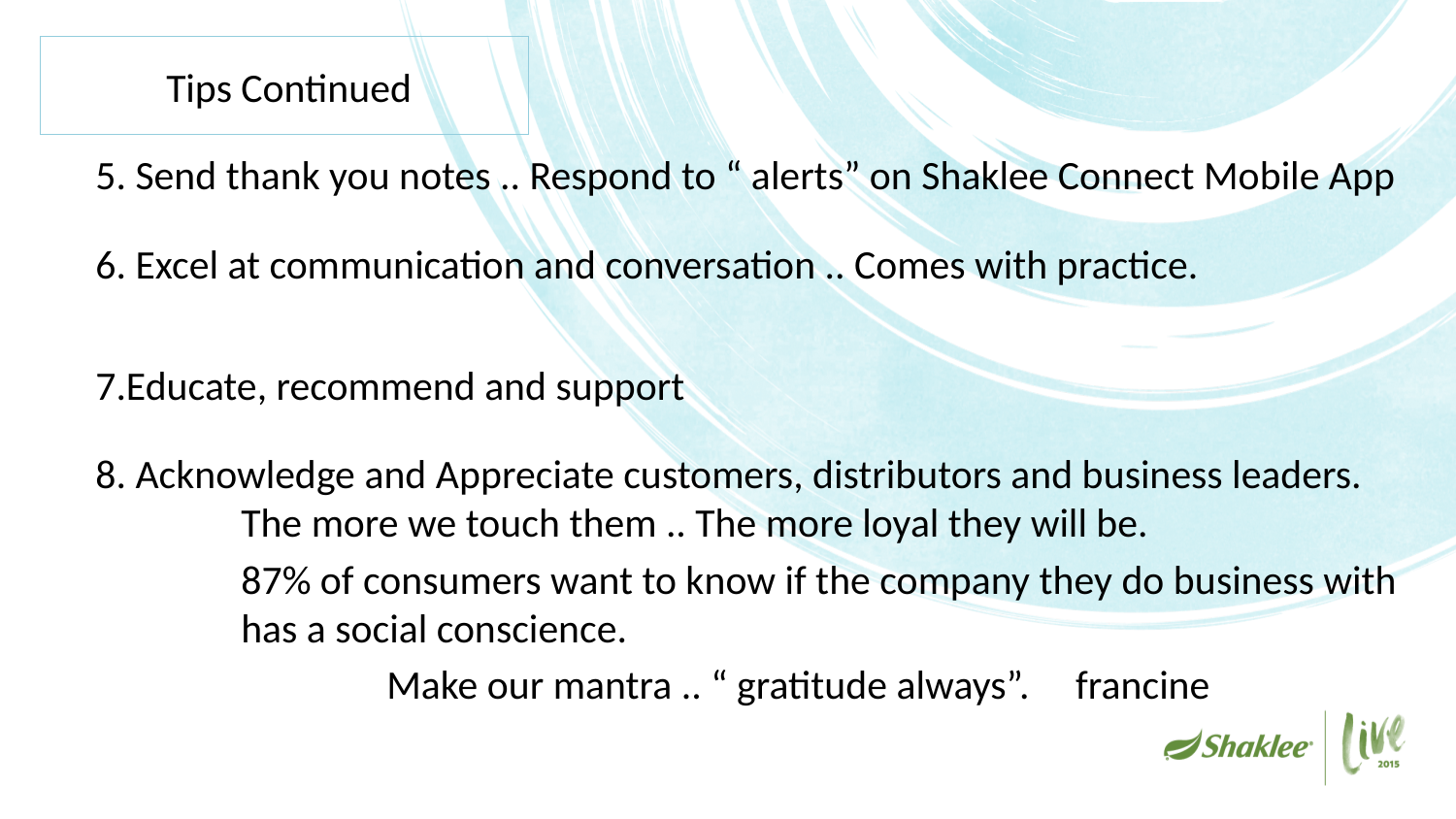

# Tips Continued
5. Send thank you notes .. Respond to “ alerts” on Shaklee Connect Mobile App

6. Excel at communication and conversation .. Comes with practice.

7.Educate, recommend and support

8. Acknowledge and Appreciate customers, distributors and business leaders.		The more we touch them .. The more loyal they will be.
	87% of consumers want to know if the company they do business with 	has a social conscience.
		Make our mantra .. “ gratitude always”.     francine